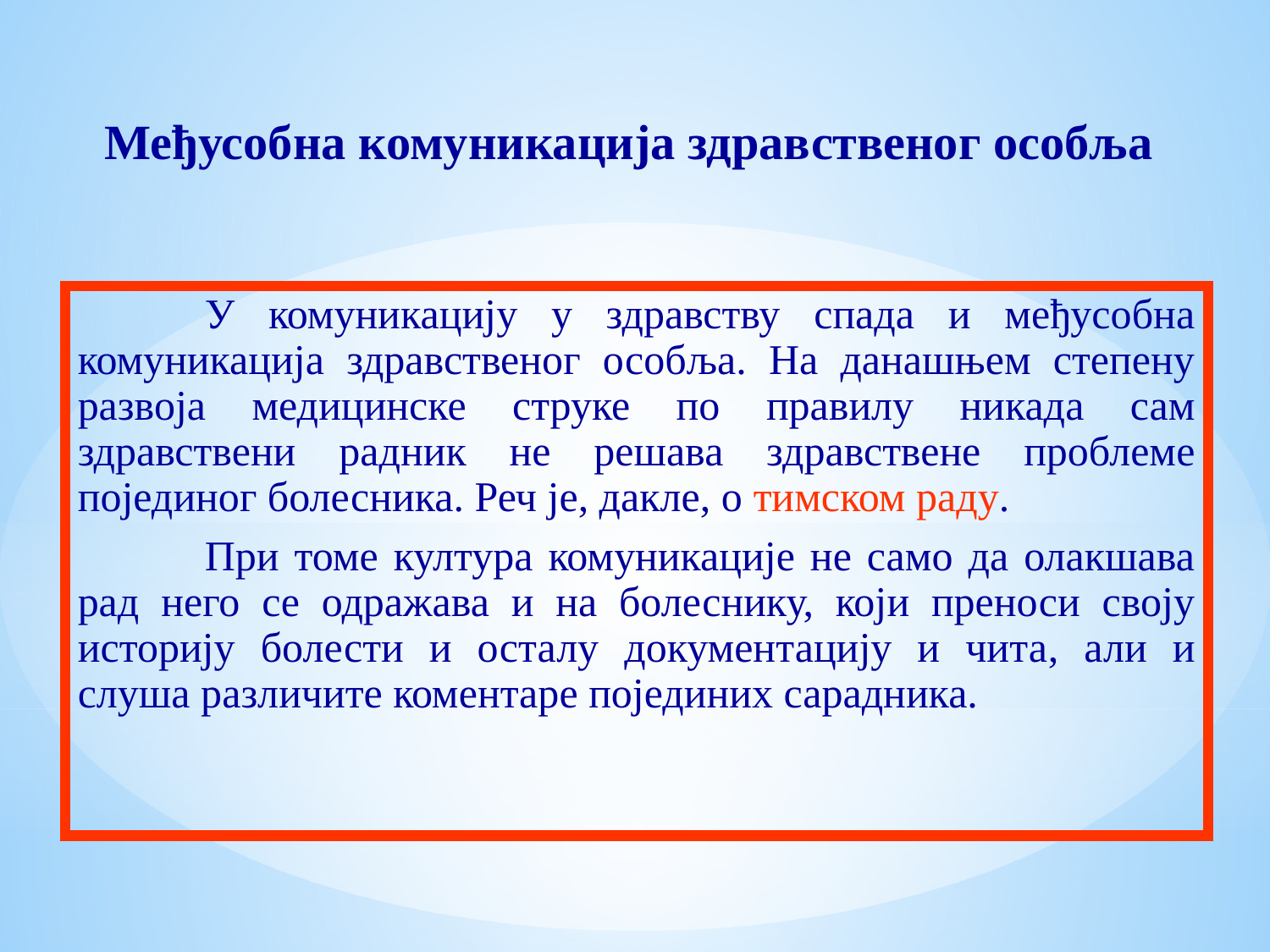

# Међусобна комуникација здравственог особља
	У комуникацију у здравству спада и међусобна комуникација здравственог особља. На данашњем степену развоја медицинске струке по правилу никада сам здравствени радник не решава здравствене проблеме појединог болесника. Реч је, дакле, о тимском раду.
	При томе култура комуникације не само да олакшава рад него се одражава и на болеснику, који преноси своју историју болести и осталу документацију и чита, али и слуша различите коментаре појединих сарадника.